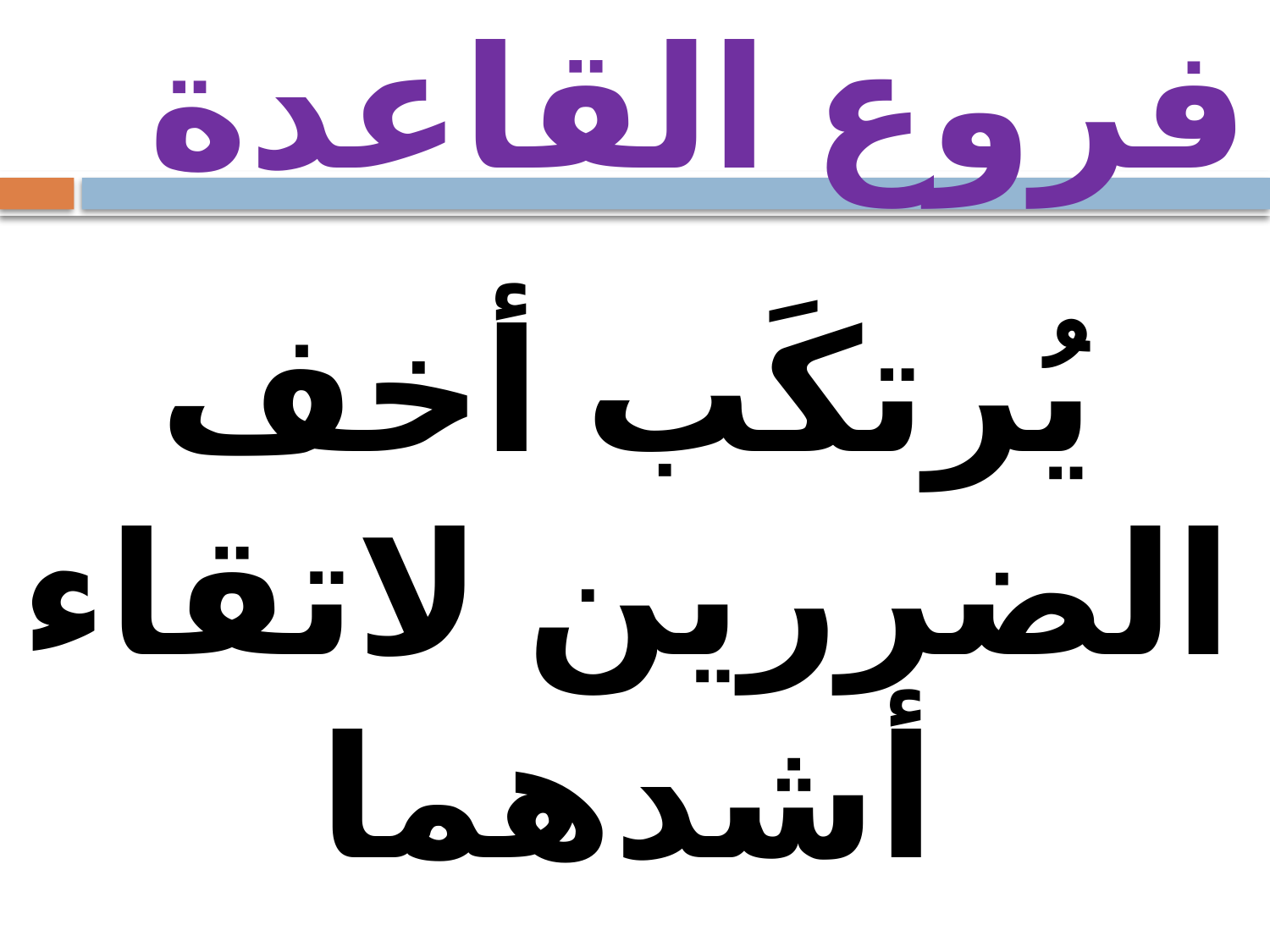

# فروع القاعدة
يُرتكَب أخف الضررين لاتقاء أشدهما